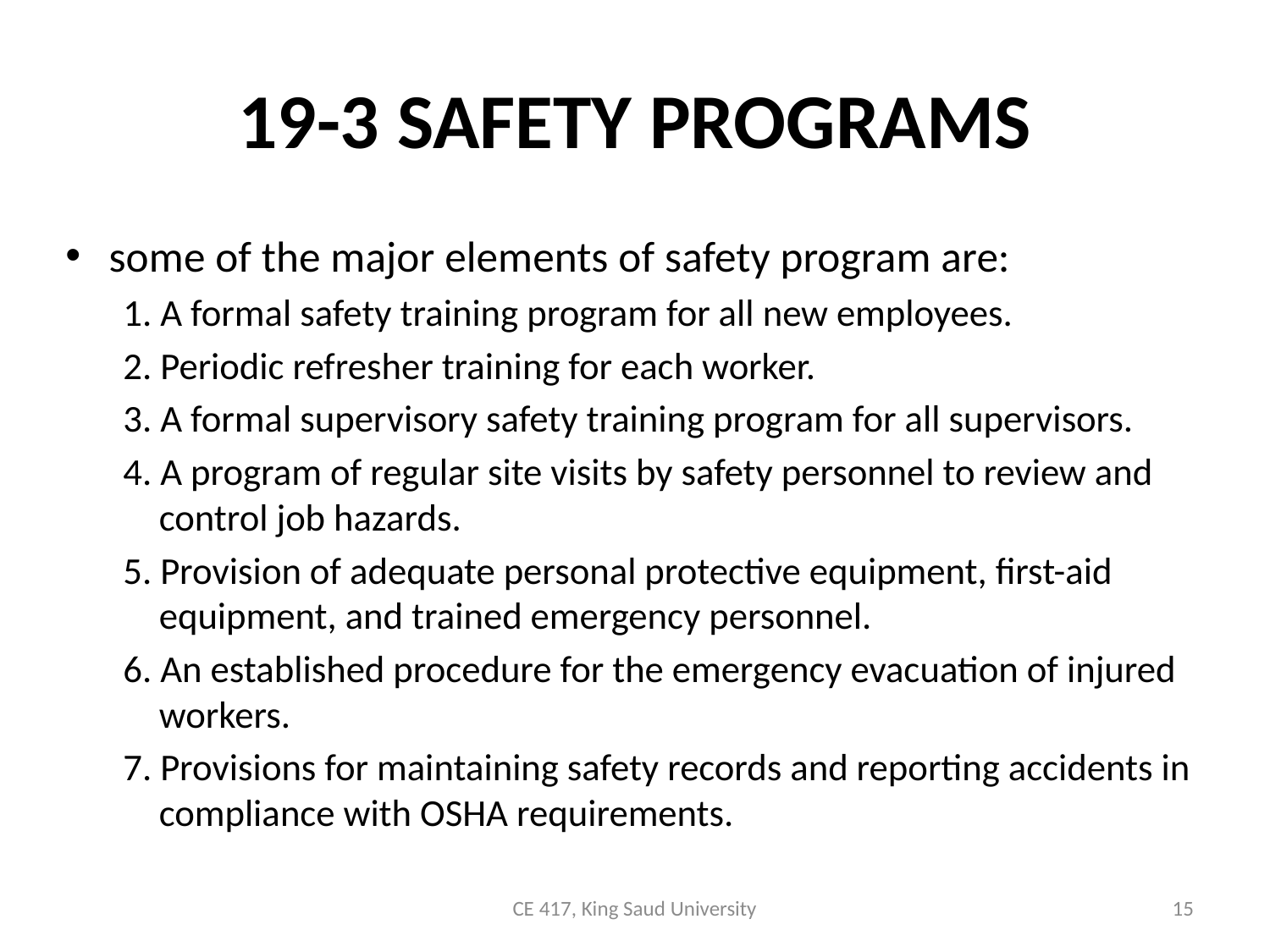

# 19-3 SAFETY PROGRAMS
some of the major elements of safety program are:
1. A formal safety training program for all new employees.
2. Periodic refresher training for each worker.
3. A formal supervisory safety training program for all supervisors.
4. A program of regular site visits by safety personnel to review and control job hazards.
5. Provision of adequate personal protective equipment, first-aid equipment, and trained emergency personnel.
6. An established procedure for the emergency evacuation of injured workers.
7. Provisions for maintaining safety records and reporting accidents in compliance with OSHA requirements.

CE 417, King Saud University
15